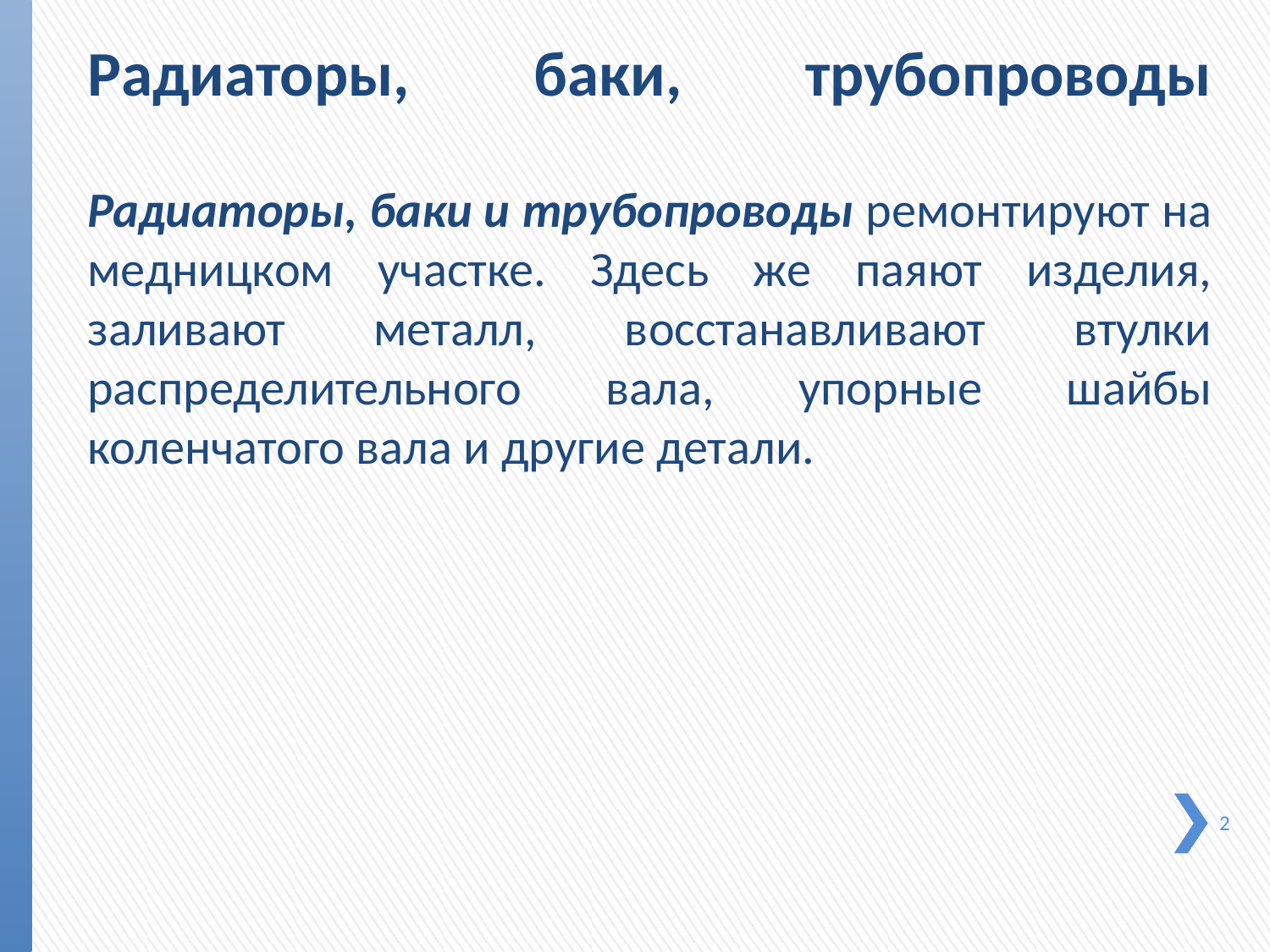

Радиаторы, баки, трубопроводы
Радиаторы, баки и трубопроводы ремонтируют на мед­ницком участке. Здесь же паяют изделия, заливают металл, восстанавливают втулки распределительного вала, упорные шайбы коленчатого вала и другие детали.

2